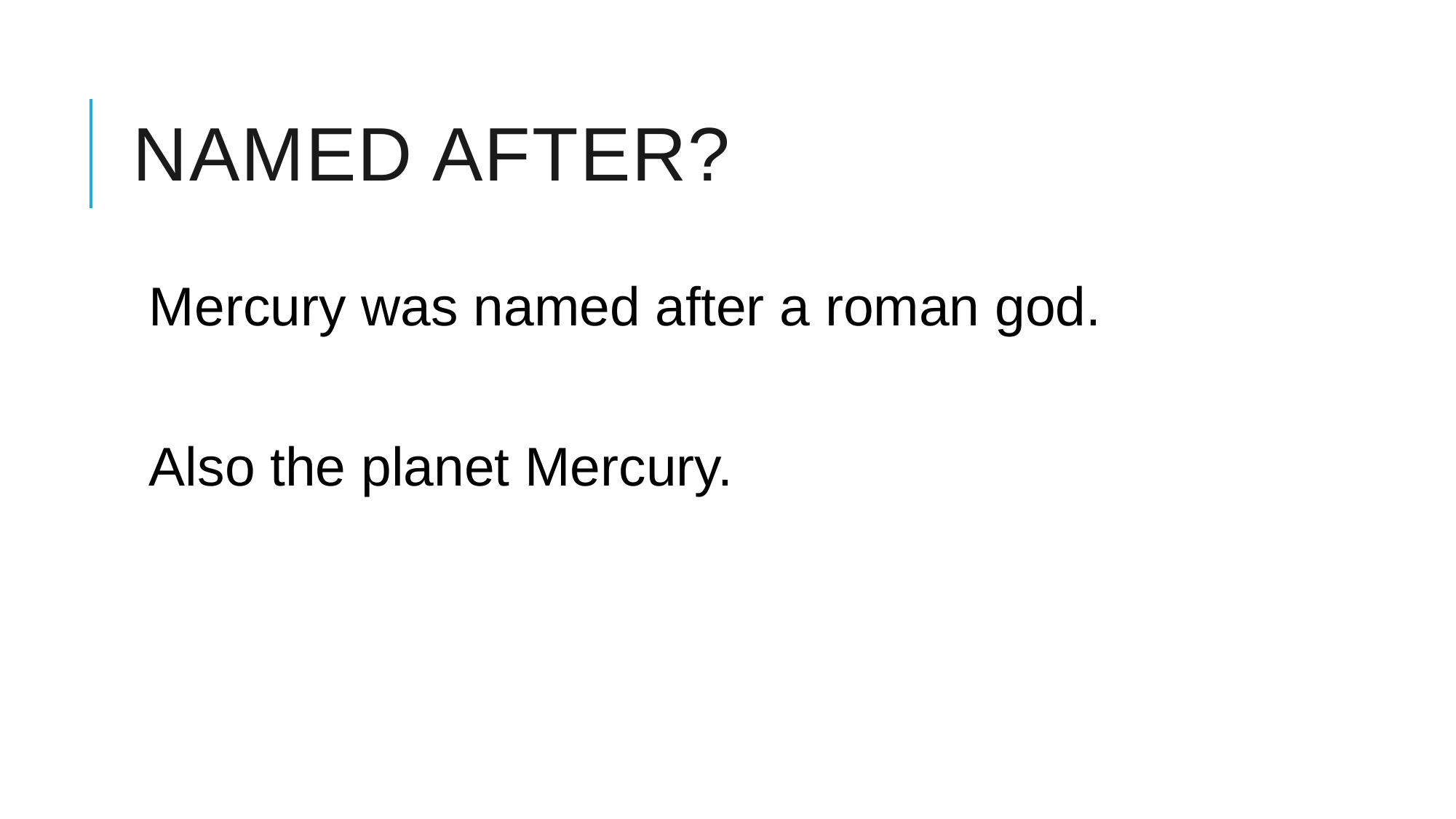

# Named after?
Mercury was named after a roman god.

Also the planet Mercury.